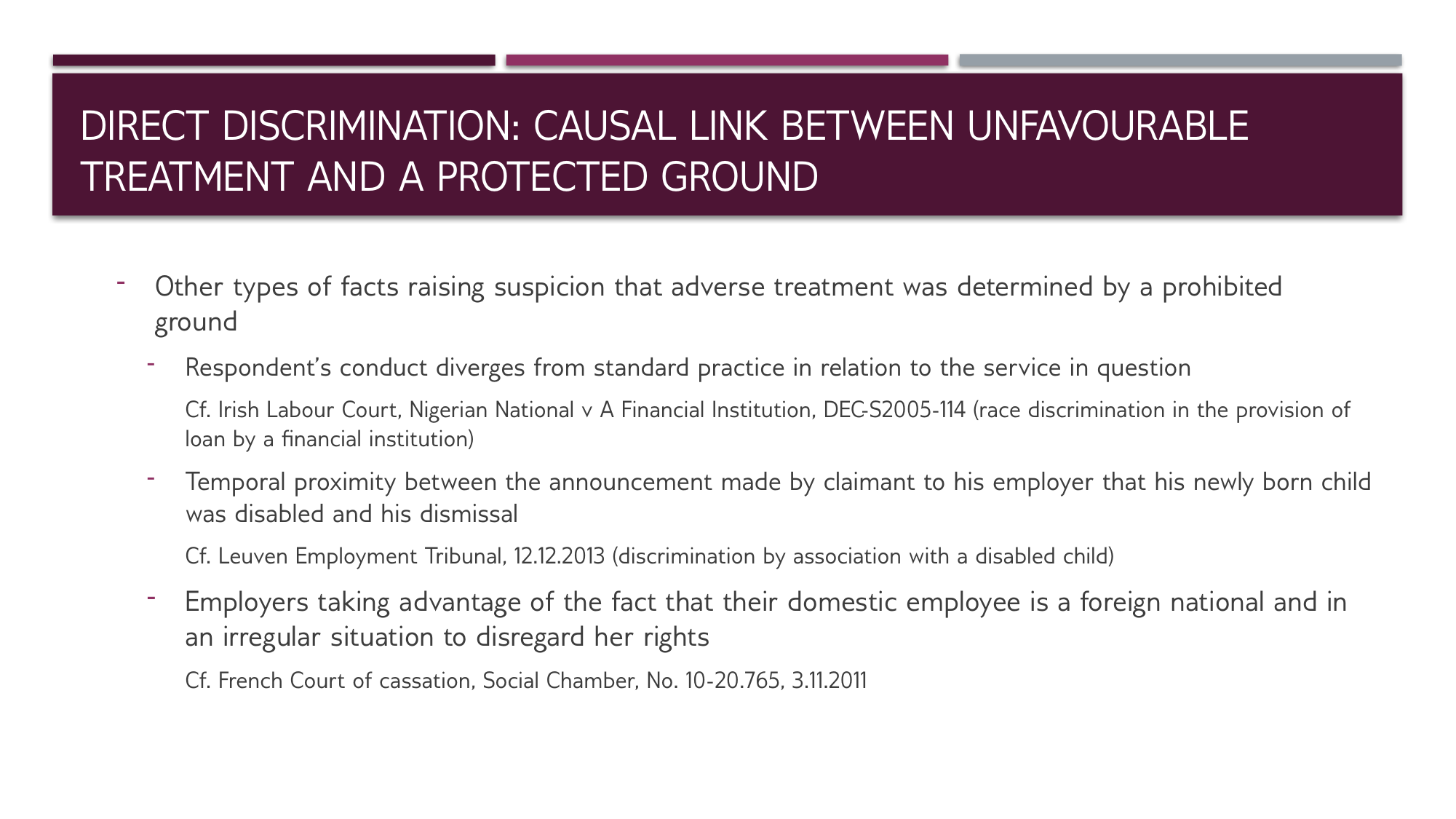

# Direct discrimination: causal link between unfavourable treatment and a protected ground
Other types of facts raising suspicion that adverse treatment was determined by a prohibited ground
Respondent’s conduct diverges from standard practice in relation to the service in question
Cf. Irish Labour Court, Nigerian National v A Financial Institution, DEC-S2005-114 (race discrimination in the provision of loan by a financial institution)
Temporal proximity between the announcement made by claimant to his employer that his newly born child was disabled and his dismissal
Cf. Leuven Employment Tribunal, 12.12.2013 (discrimination by association with a disabled child)
Employers taking advantage of the fact that their domestic employee is a foreign national and in an irregular situation to disregard her rights
Cf. French Court of cassation, Social Chamber, No. 10-20.765, 3.11.2011